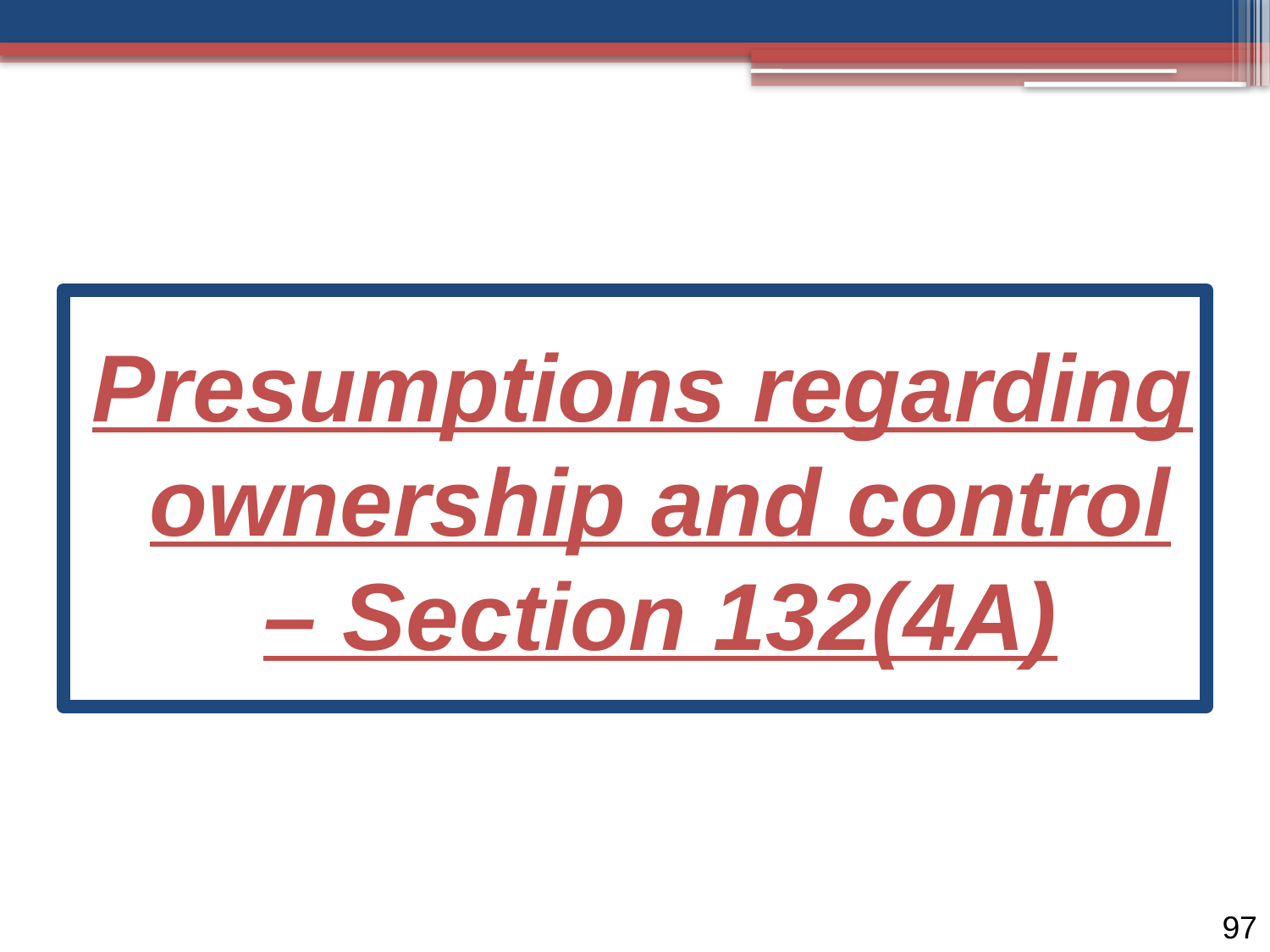

Presumptions regarding ownership and control – Section 132(4A)

97